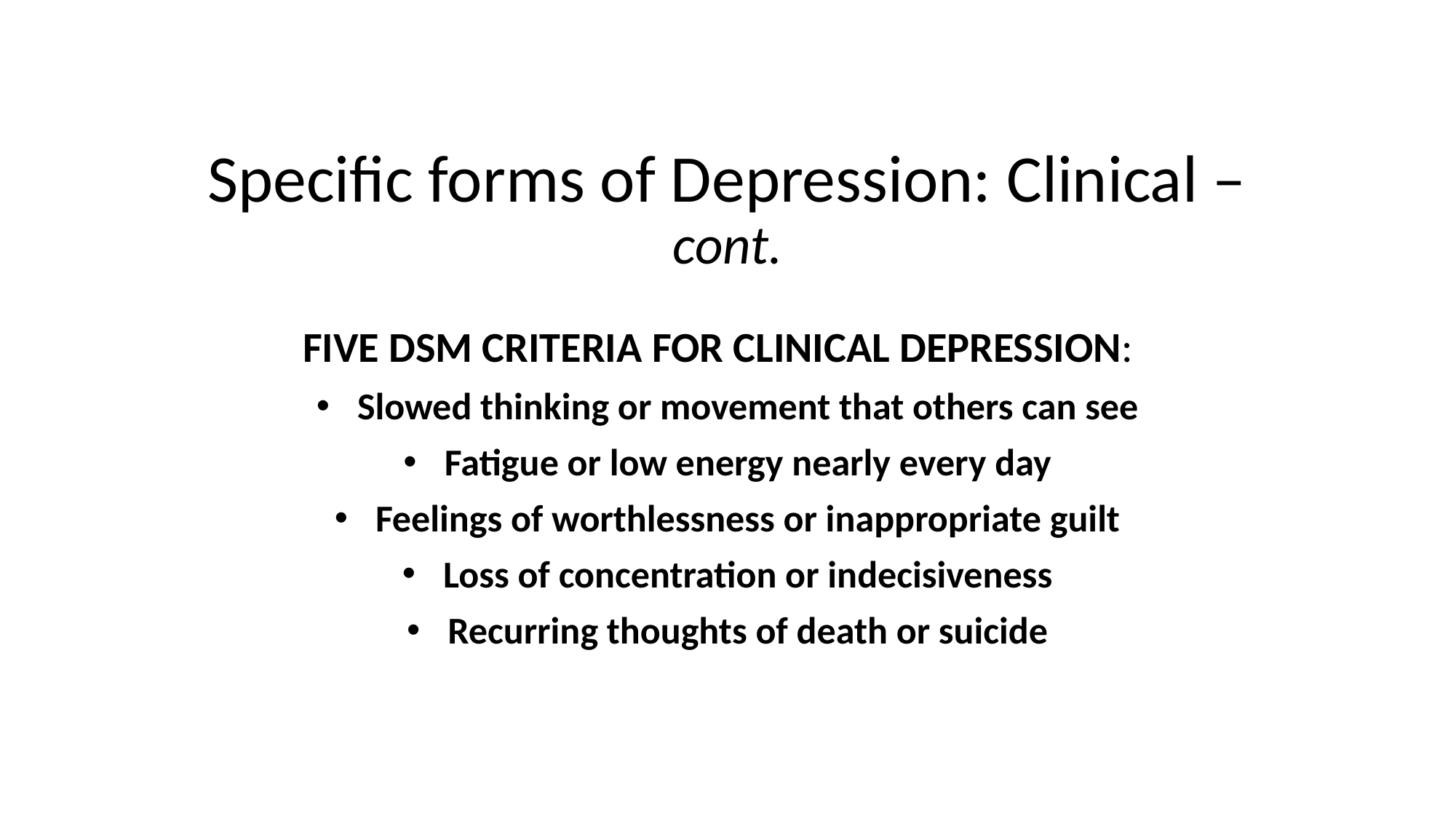

# Specific forms of Depression: Clinical – cont.
Five DSM Criteria for Clinical depression:
Slowed thinking or movement that others can see
Fatigue or low energy nearly every day
Feelings of worthlessness or inappropriate guilt
Loss of concentration or indecisiveness
Recurring thoughts of death or suicide